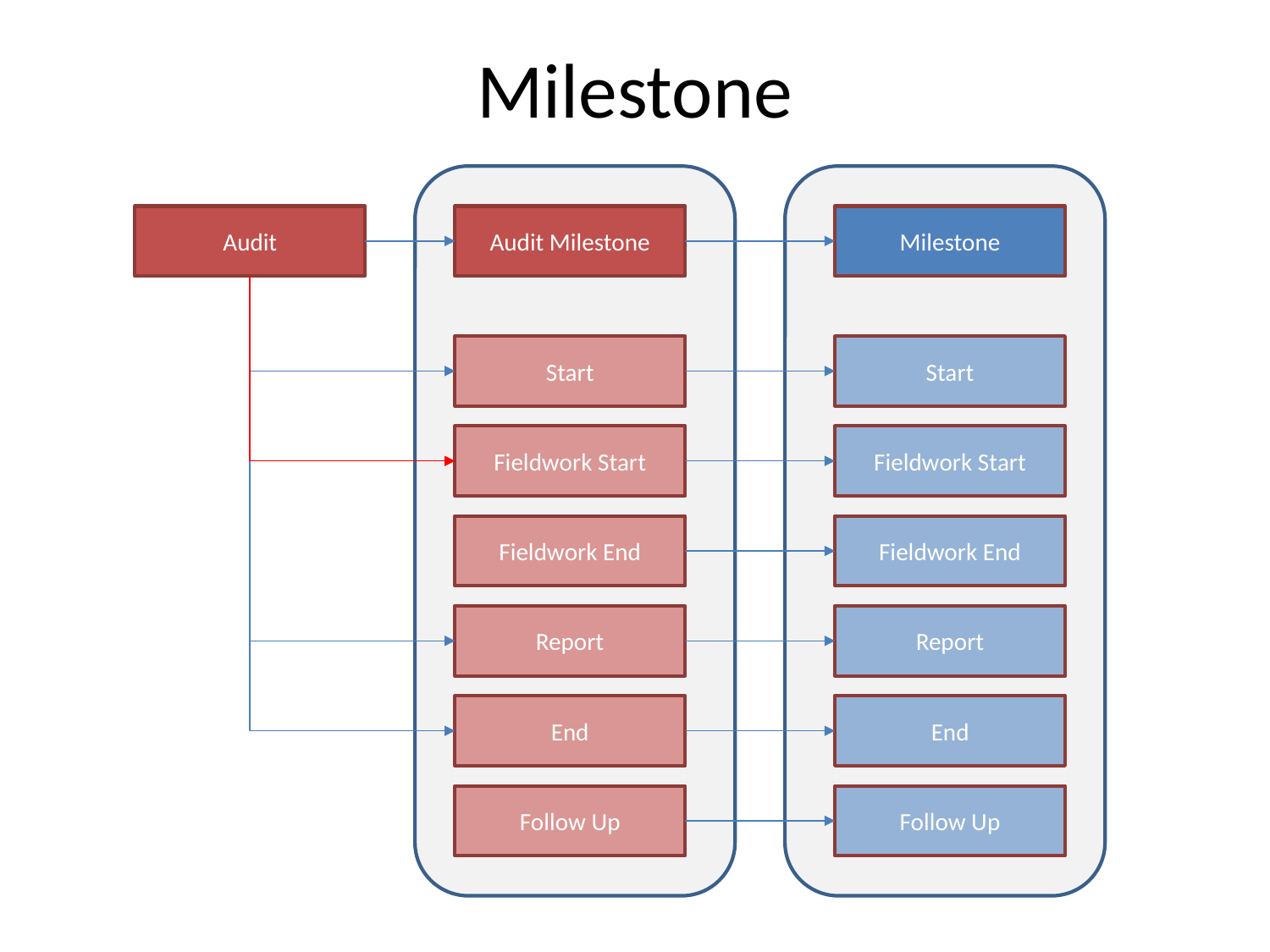

# Milestone

Audit
Audit Milestone
Milestone
Start
Start
Fieldwork Start
Fieldwork Start
Fieldwork End
Fieldwork End
Report
Report
End
End
Follow Up
Follow Up